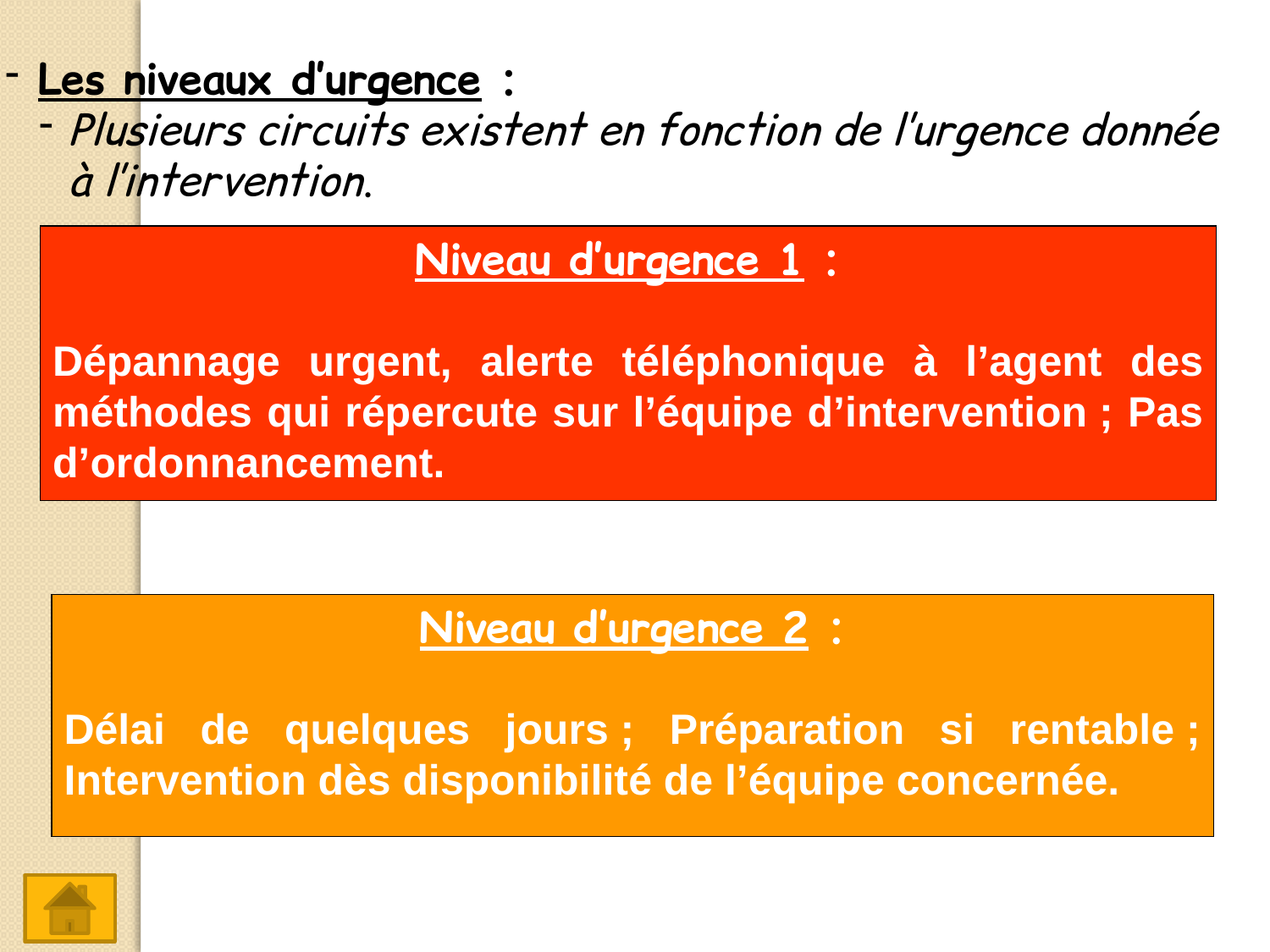

Les niveaux d’urgence :
Plusieurs circuits existent en fonction de l’urgence donnée à l’intervention.
Niveau d’urgence 1 :

Dépannage urgent, alerte téléphonique à l’agent des méthodes qui répercute sur l’équipe d’intervention ; Pas d’ordonnancement.
Niveau d’urgence 2 :

Délai de quelques jours ; Préparation si rentable ; Intervention dès disponibilité de l’équipe concernée.